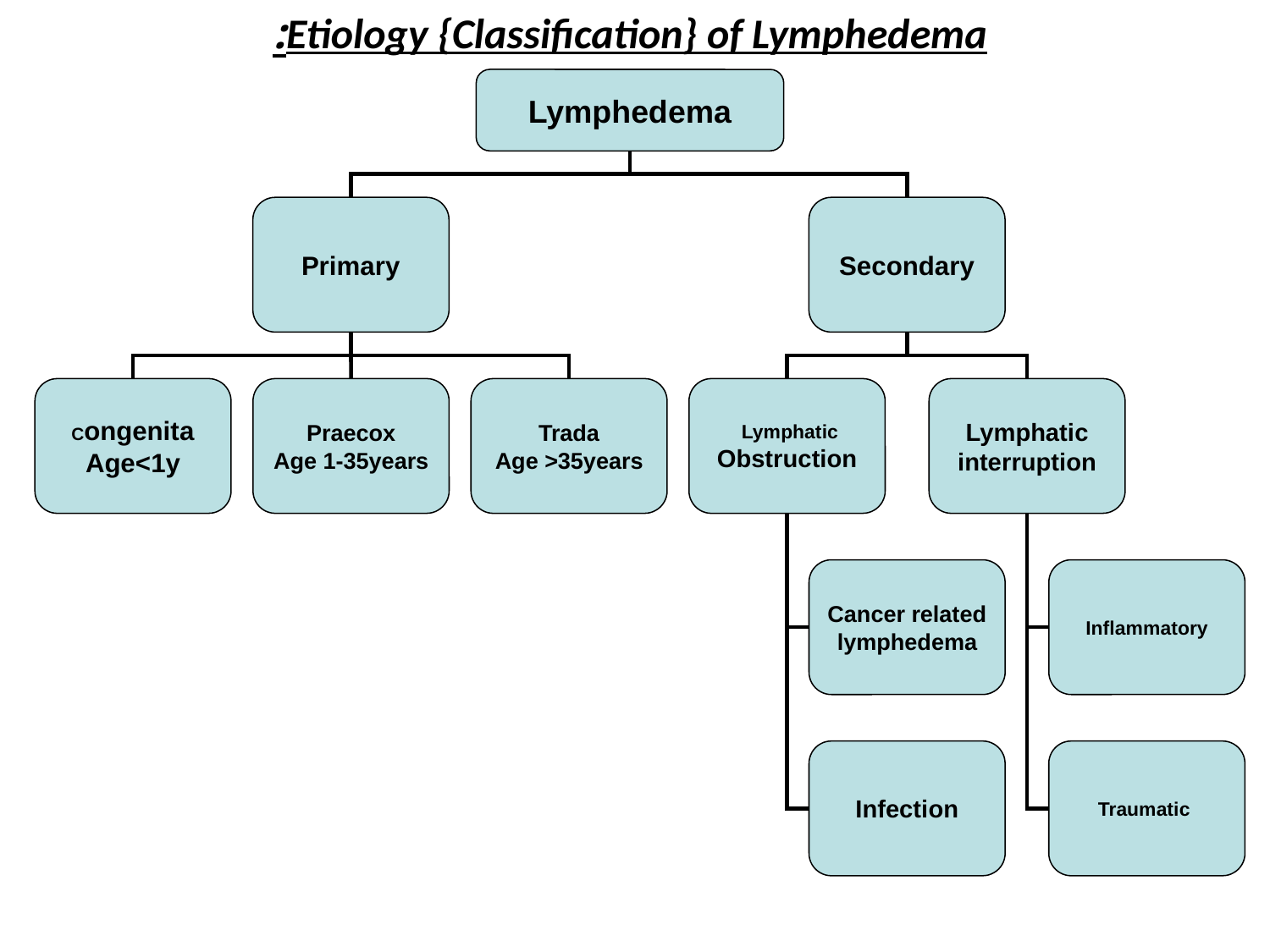

Etiology {Classification} of Lymphedema:
Lymphedema
Primary
Secondary
Congenita
Age<1y
Praecox
Age 1-35years
Trada
Age >35years
Lymphatic
Obstruction
Lymphatic interruption
Cancer related lymphedema
Inflammatory
Infection
Traumatic